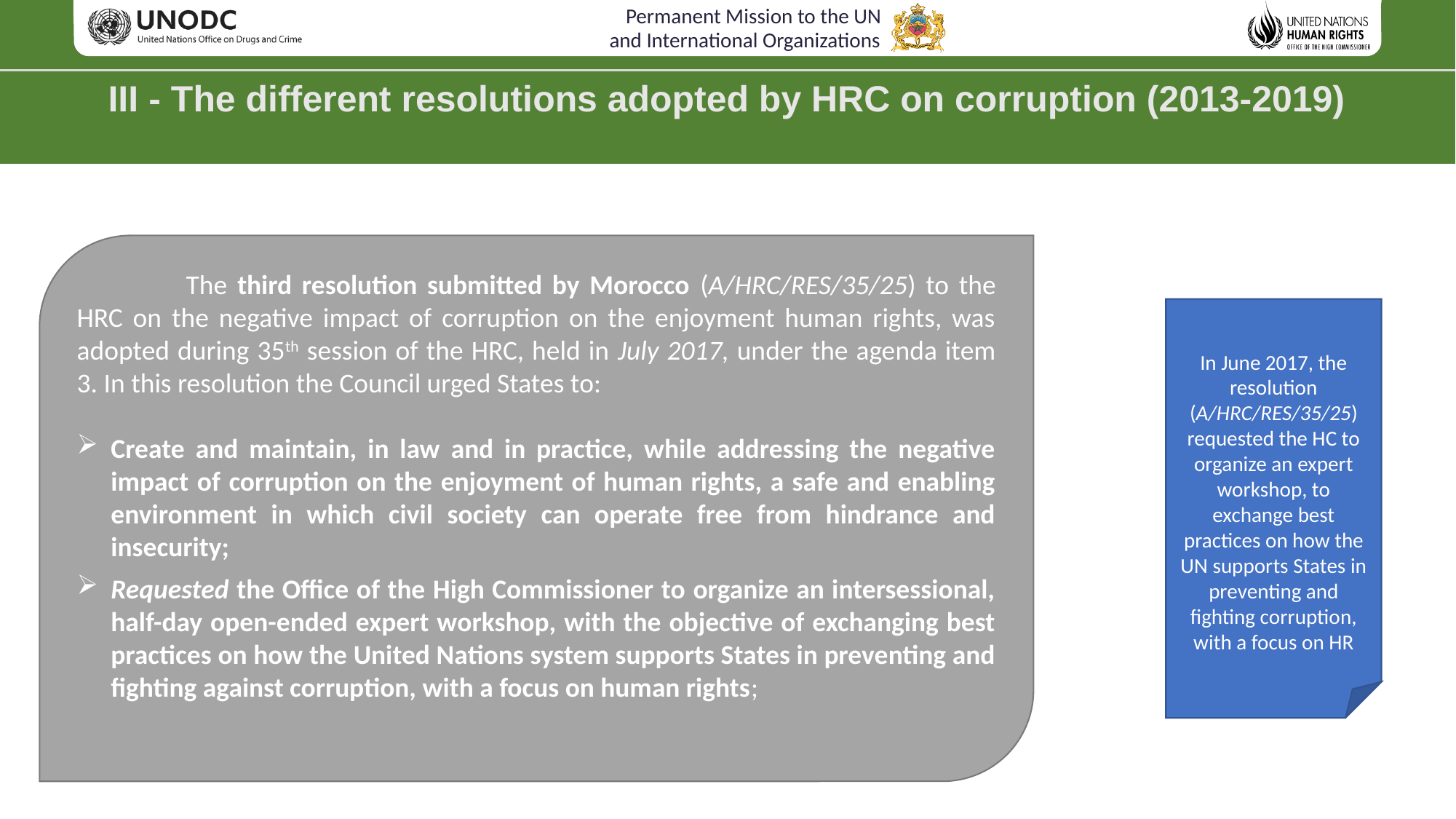

# III - The different resolutions adopted by HRC on corruption (2013-2019)
	The third resolution submitted by Morocco (A/HRC/RES/35/25) to the HRC on the negative impact of corruption on the enjoyment human rights, was adopted during 35th session of the HRC, held in July 2017, under the agenda item 3. In this resolution the Council urged States to:

Create and maintain, in law and in practice, while addressing the negative impact of corruption on the enjoyment of human rights, a safe and enabling environment in which civil society can operate free from hindrance and insecurity;

Requested the Office of the High Commissioner to organize an intersessional, half-day open-ended expert workshop, with the objective of exchanging best practices on how the United Nations system supports States in preventing and fighting against corruption, with a focus on human rights;

In June 2017, the resolution (A/HRC/RES/35/25) requested the HC to organize an expert workshop, to exchange best practices on how the UN supports States in preventing and fighting corruption, with a focus on HR